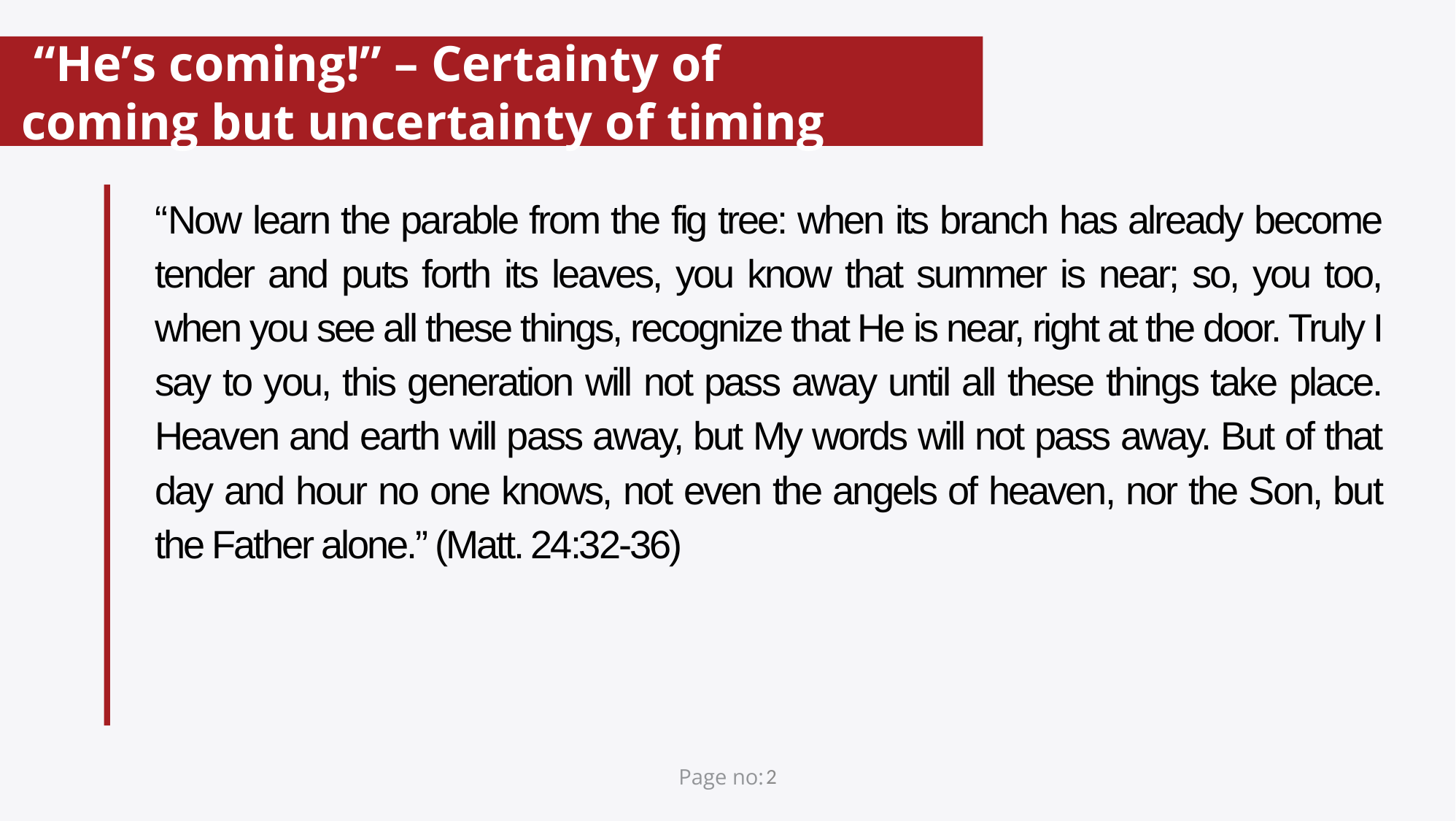

# “He’s coming!” – Certainty of coming but uncertainty of timing
“Now learn the parable from the fig tree: when its branch has already become tender and puts forth its leaves, you know that summer is near; so, you too, when you see all these things, recognize that He is near, right at the door. Truly I say to you, this generation will not pass away until all these things take place. Heaven and earth will pass away, but My words will not pass away. But of that day and hour no one knows, not even the angels of heaven, nor the Son, but the Father alone.” (Matt. 24:32-36)